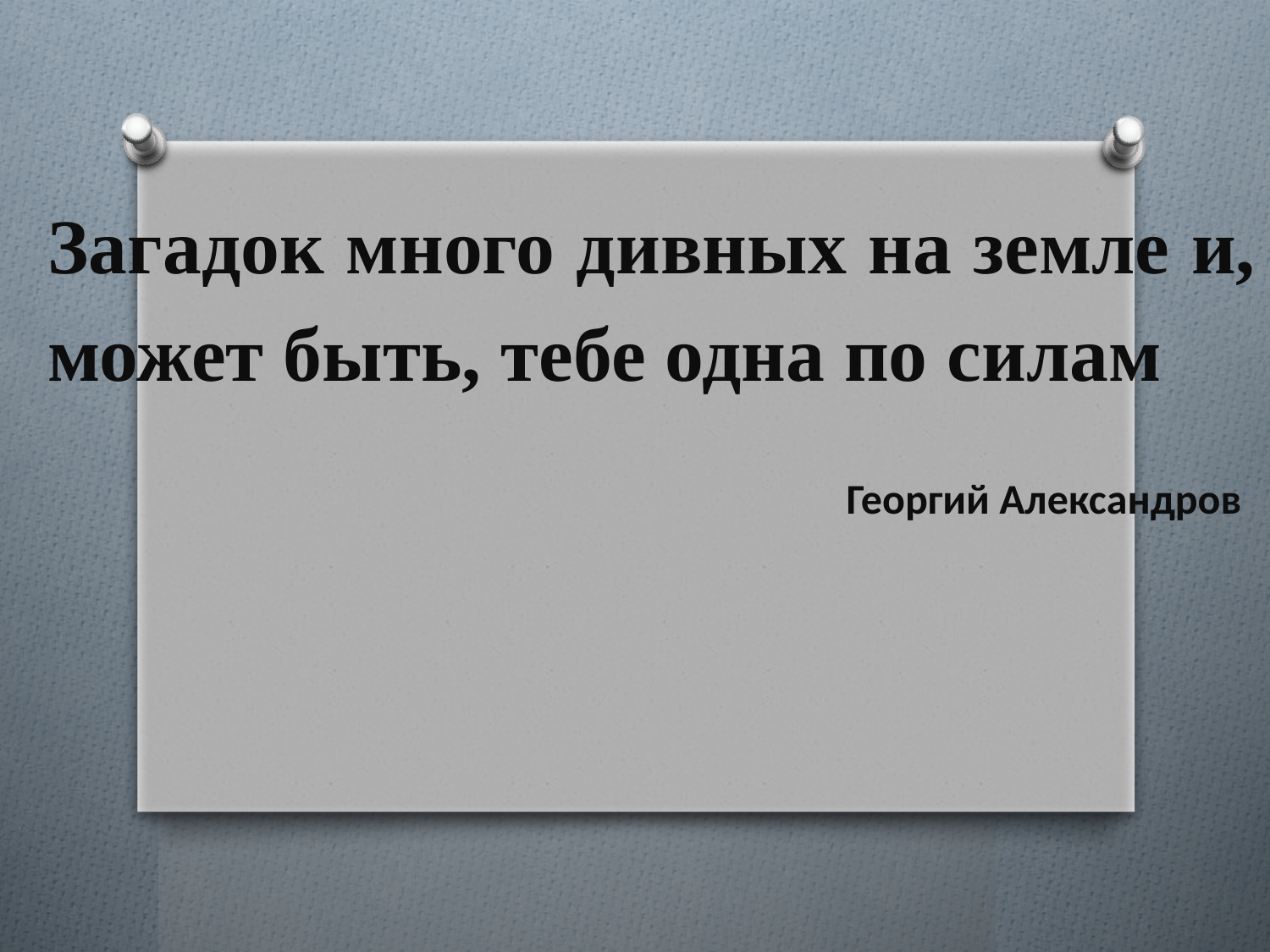

Загадок много дивных на земле и, может быть, тебе одна по силам

Георгий Александров